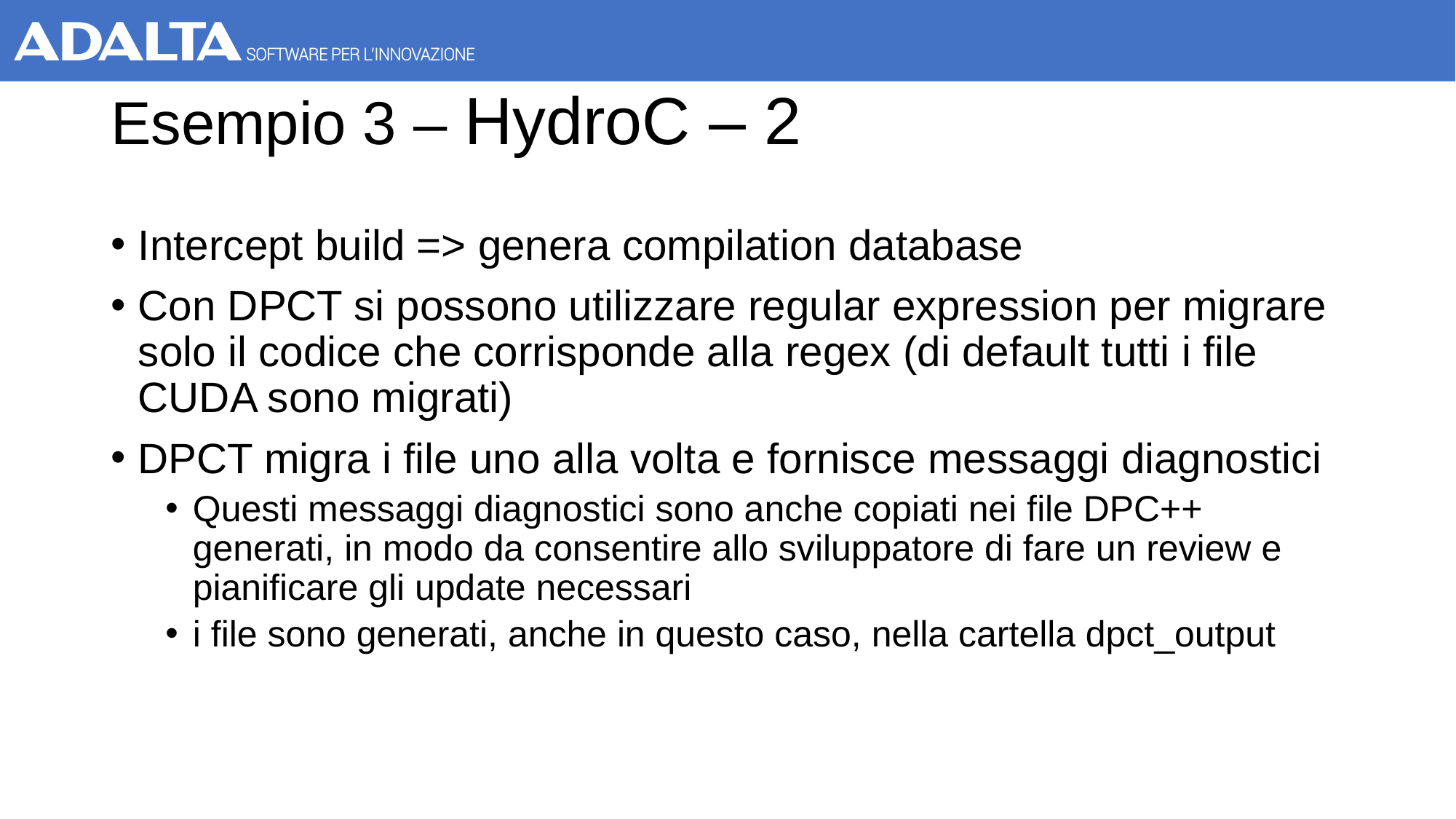

# Esempio 3 – HydroC – 2
Intercept build => genera compilation database
Con DPCT si possono utilizzare regular expression per migrare solo il codice che corrisponde alla regex (di default tutti i file CUDA sono migrati)
DPCT migra i file uno alla volta e fornisce messaggi diagnostici
Questi messaggi diagnostici sono anche copiati nei file DPC++ generati, in modo da consentire allo sviluppatore di fare un review e pianificare gli update necessari
i file sono generati, anche in questo caso, nella cartella dpct_output